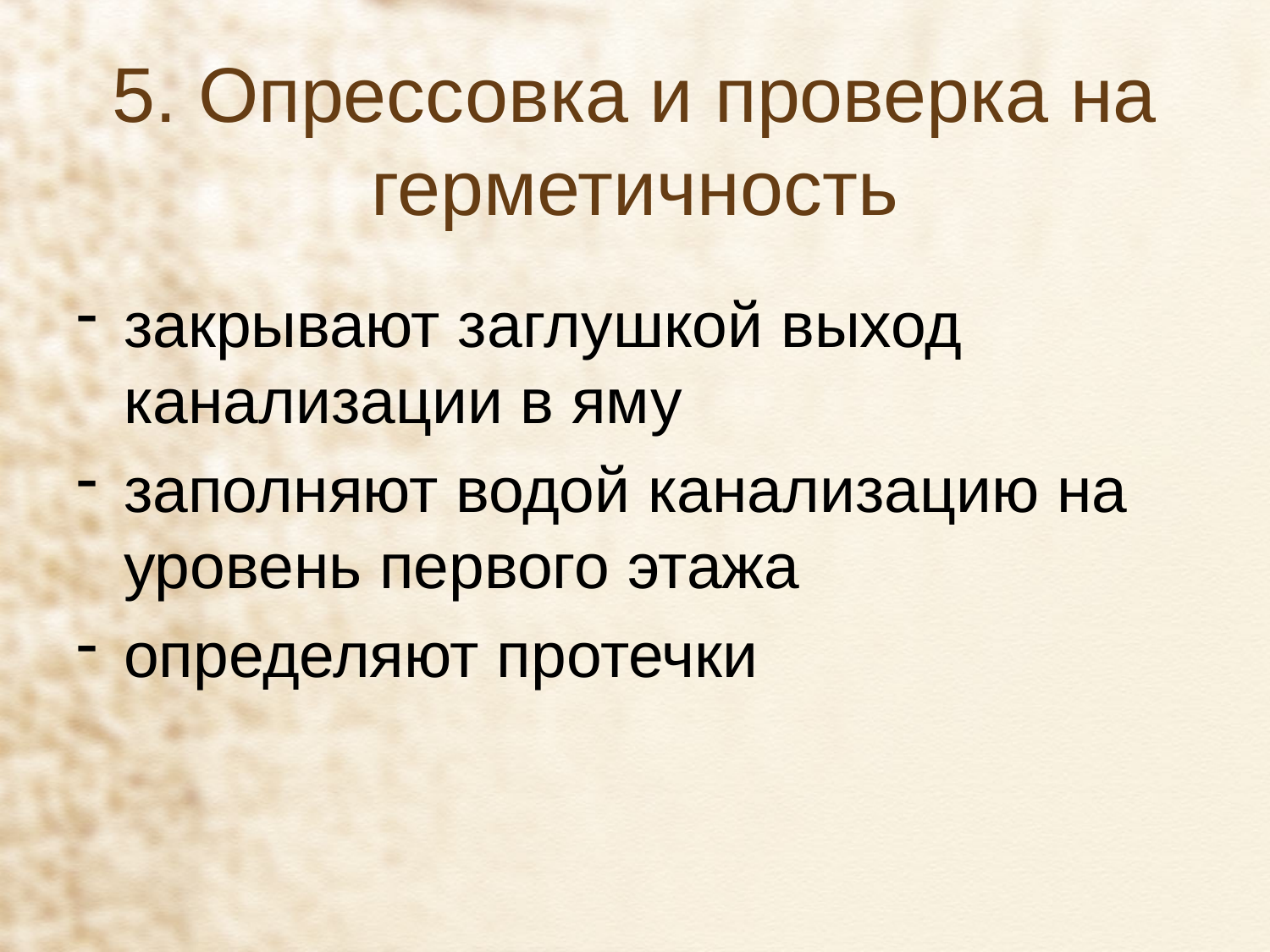

# 5. Опрессовка и проверка на герметичность
закрывают заглушкой выход канализации в яму
заполняют водой канализацию на уровень первого этажа
определяют протечки